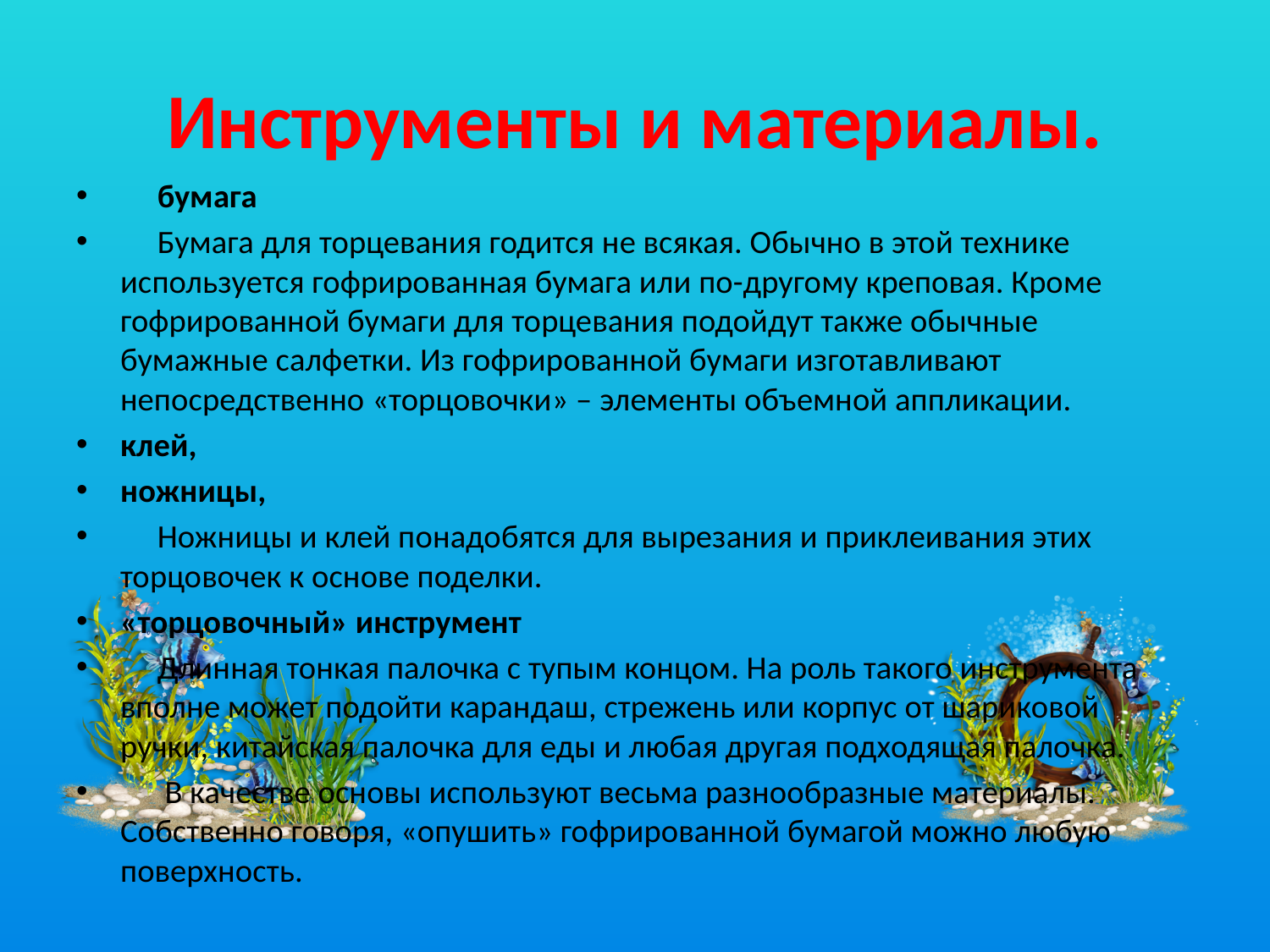

# Инструменты и материалы.
     бумага
     Бумага для торцевания годится не всякая. Обычно в этой технике используется гофрированная бумага или по-другому креповая. Кроме гофрированной бумаги для торцевания подойдут также обычные бумажные салфетки. Из гофрированной бумаги изготавливают непосредственно «торцовочки» – элементы объемной аппликации.
клей,
ножницы,
     Ножницы и клей понадобятся для вырезания и приклеивания этих торцовочек к основе поделки.
«торцовочный» инструмент
     Длинная тонкая палочка с тупым концом. На роль такого инструмента вполне может подойти карандаш, стрежень или корпус от шариковой ручки, китайская палочка для еды и любая другая подходящая палочка.
      В качестве основы используют весьма разнообразные материалы. Собственно говоря, «опушить» гофрированной бумагой можно любую поверхность.